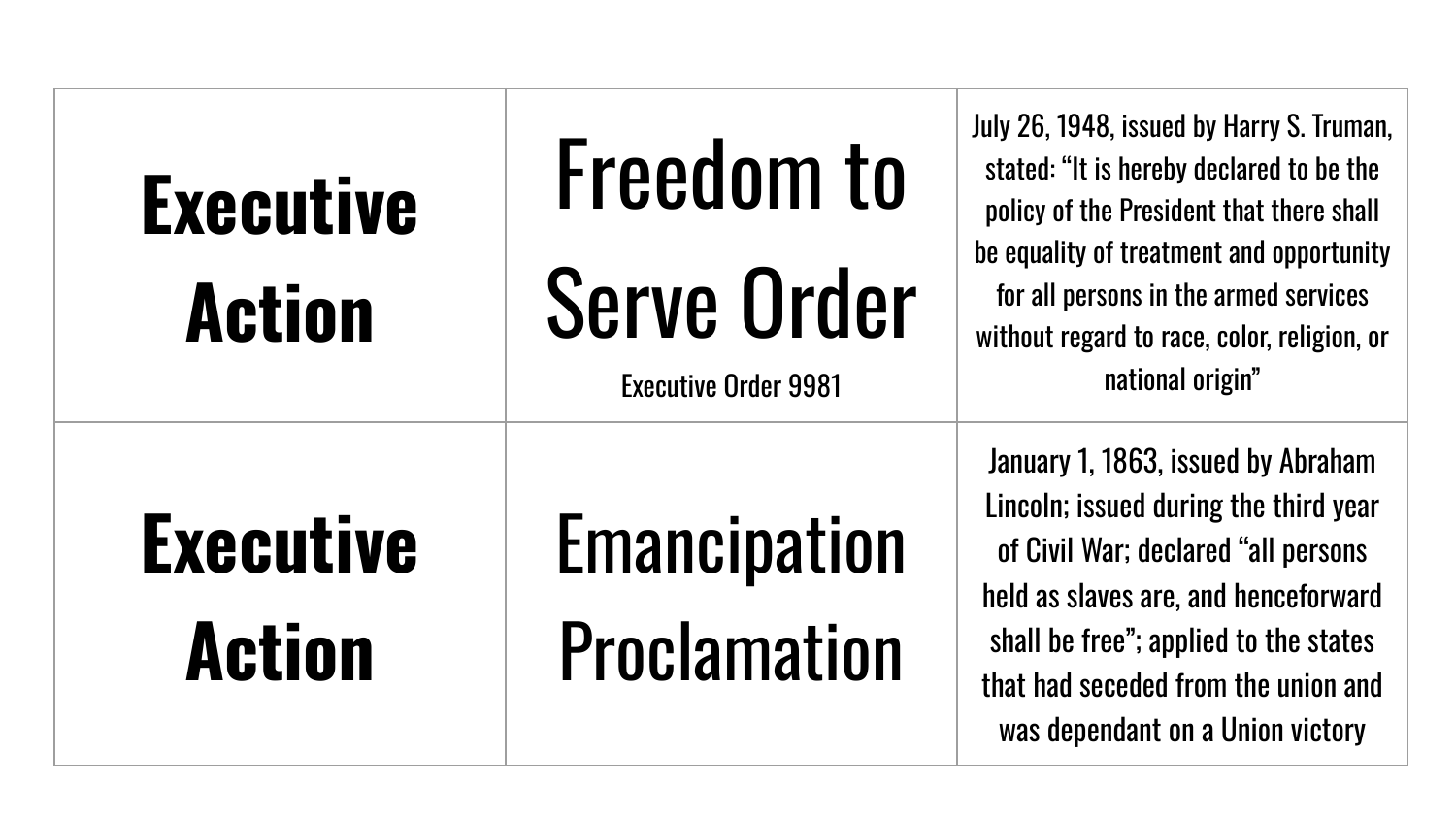

| Executive Action | Freedom to Serve Order Executive Order 9981 | July 26, 1948, issued by Harry S. Truman, stated: “It is hereby declared to be the policy of the President that there shall be equality of treatment and opportunity for all persons in the armed services without regard to race, color, religion, or national origin” |
| --- | --- | --- |
| Executive Action | Emancipation Proclamation | January 1, 1863, issued by Abraham Lincoln; issued during the third year of Civil War; declared “all persons held as slaves are, and henceforward shall be free”; applied to the states that had seceded from the union and was dependant on a Union victory |